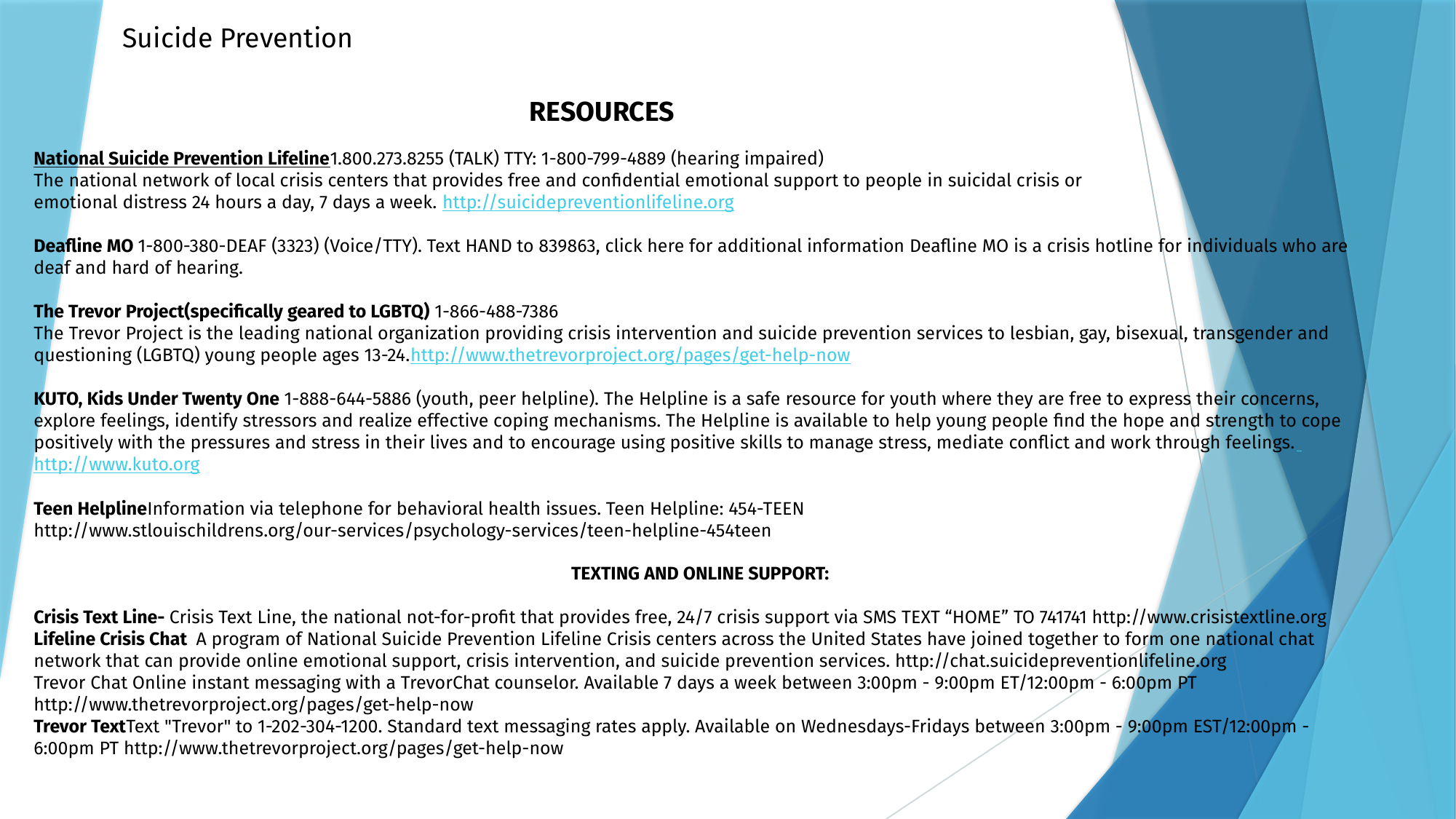

Suicide Prevention
RESOURCES
National Suicide Prevention Lifeline1.800.273.8255 (TALK) TTY: 1-800-799-4889 (hearing impaired)
The national network of local crisis centers that provides free and confidential emotional support to people in suicidal crisis or
emotional distress 24 hours a day, 7 days a week. http://suicidepreventionlifeline.org

Deafline MO 1-800-380-DEAF (3323) (Voice/TTY). Text HAND to 839863, click here for additional information Deafline MO is a crisis hotline for individuals who are deaf and hard of hearing.

The Trevor Project(specifically geared to LGBTQ) 1-866-488-7386
The Trevor Project is the leading national organization providing crisis intervention and suicide prevention services to lesbian, gay, bisexual, transgender and questioning (LGBTQ) young people ages 13-24.http://www.thetrevorproject.org/pages/get-help-now

KUTO, Kids Under Twenty One 1-888-644-5886 (youth, peer helpline). The Helpline is a safe resource for youth where they are free to express their concerns, explore feelings, identify stressors and realize effective coping mechanisms. The Helpline is available to help young people find the hope and strength to cope positively with the pressures and stress in their lives and to encourage using positive skills to manage stress, mediate conflict and work through feelings. http://www.kuto.org
Teen HelplineInformation via telephone for behavioral health issues. Teen Helpline: 454-TEEN
http://www.stlouischildrens.org/our-services/psychology-services/teen-helpline-454teen
TEXTING AND ONLINE SUPPORT:

Crisis Text Line- Crisis Text Line, the national not-for-profit that provides free, 24/7 crisis support via SMS TEXT “HOME” TO 741741 http://www.crisistextline.org
Lifeline Crisis Chat  A program of National Suicide Prevention Lifeline Crisis centers across the United States have joined together to form one national chat network that can provide online emotional support, crisis intervention, and suicide prevention services. http://chat.suicidepreventionlifeline.org
Trevor Chat Online instant messaging with a TrevorChat counselor. Available 7 days a week between 3:00pm - 9:00pm ET/12:00pm - 6:00pm PT
http://www.thetrevorproject.org/pages/get-help-now
Trevor TextText "Trevor" to 1-202-304-1200. Standard text messaging rates apply. Available on Wednesdays-Fridays between 3:00pm - 9:00pm EST/12:00pm -6:00pm PT http://www.thetrevorproject.org/pages/get-help-now